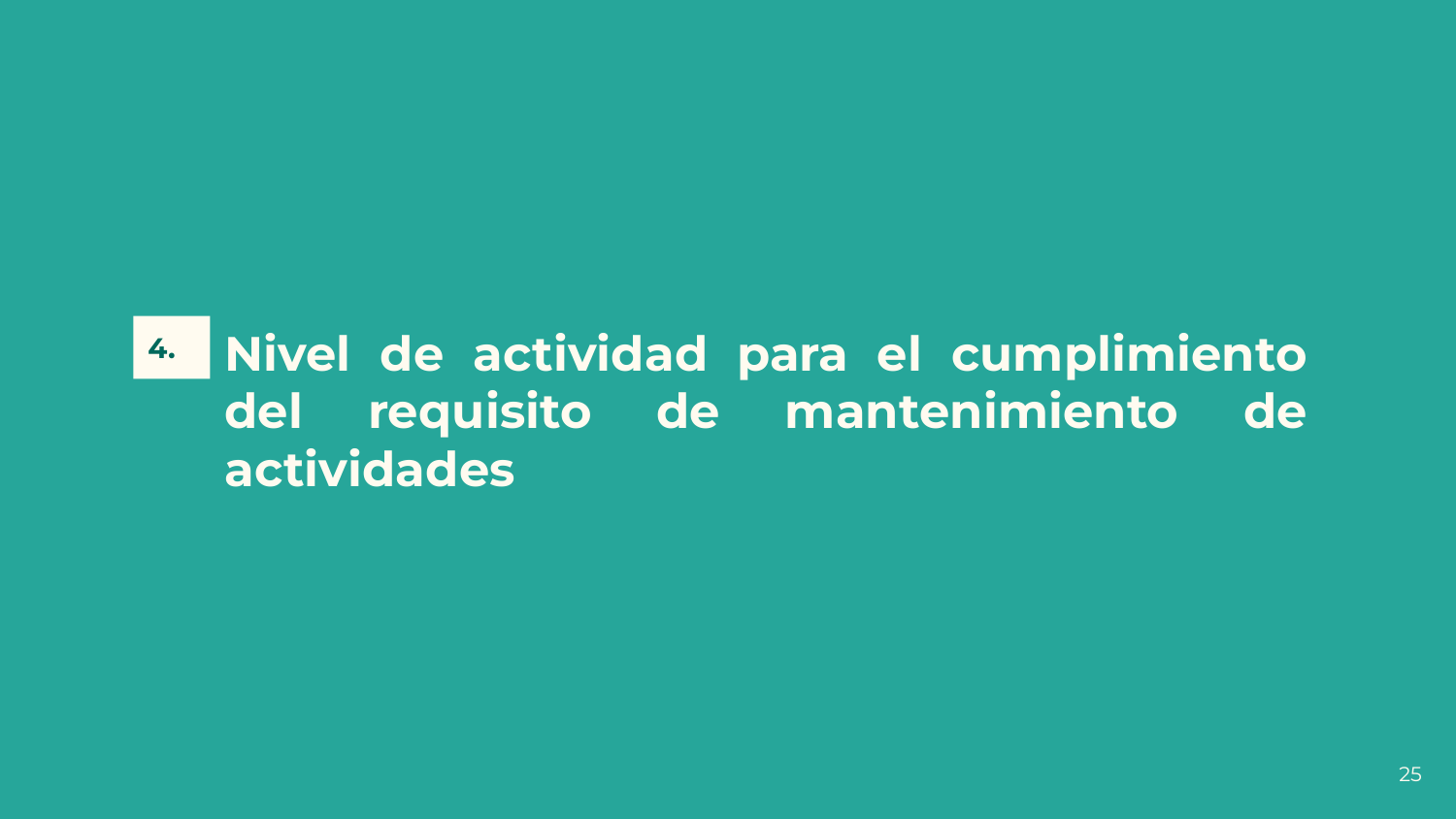

# Nivel de actividad para el cumplimiento del requisito de mantenimiento de actividades
4.
25